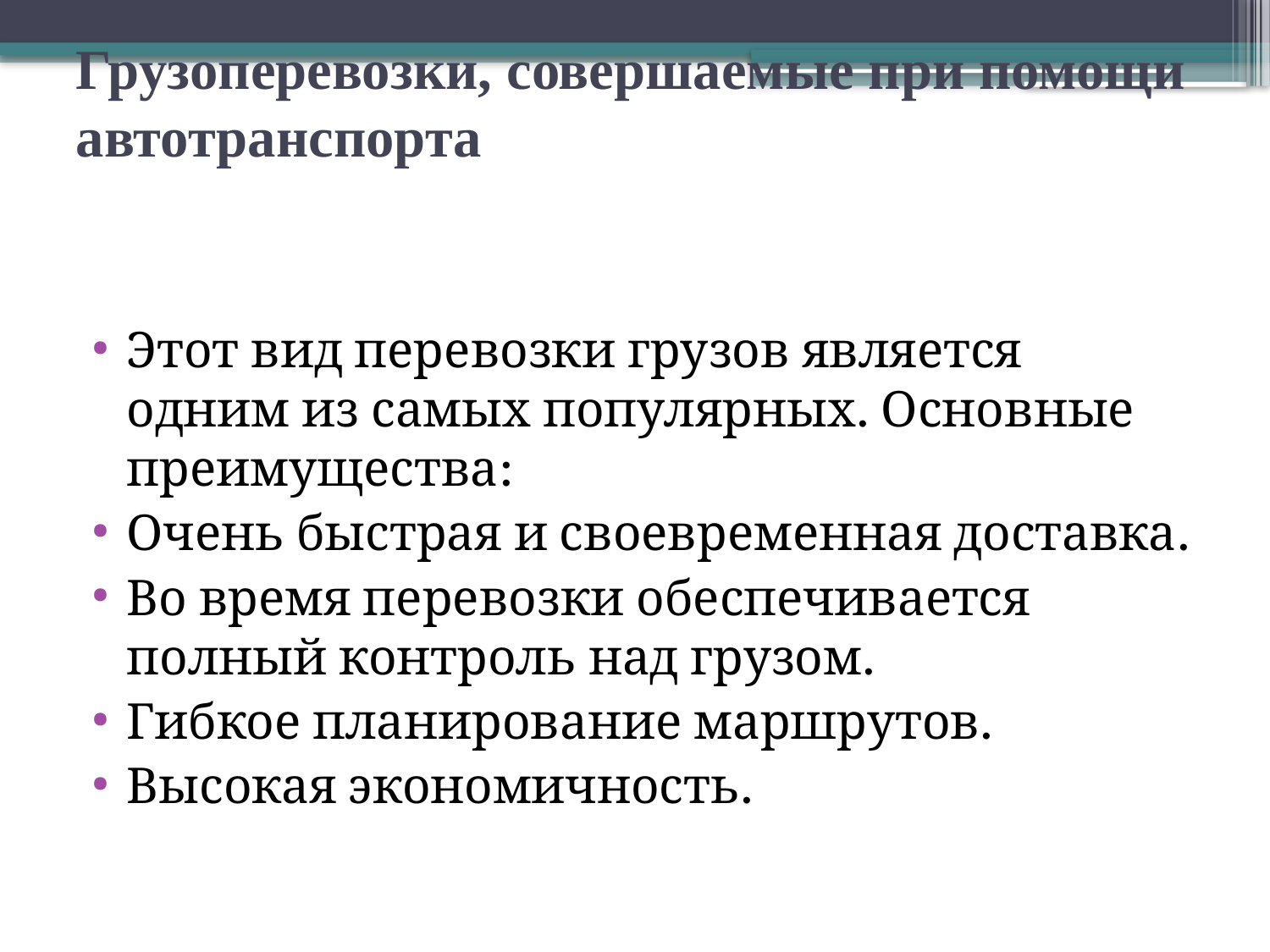

# Грузоперевозки, совершаемые при помощи автотранспорта
Этот вид перевозки грузов является одним из самых популярных. Основные преимущества:
Очень быстрая и своевременная доставка.
Во время перевозки обеспечивается полный контроль над грузом.
Гибкое планирование маршрутов.
Высокая экономичность.